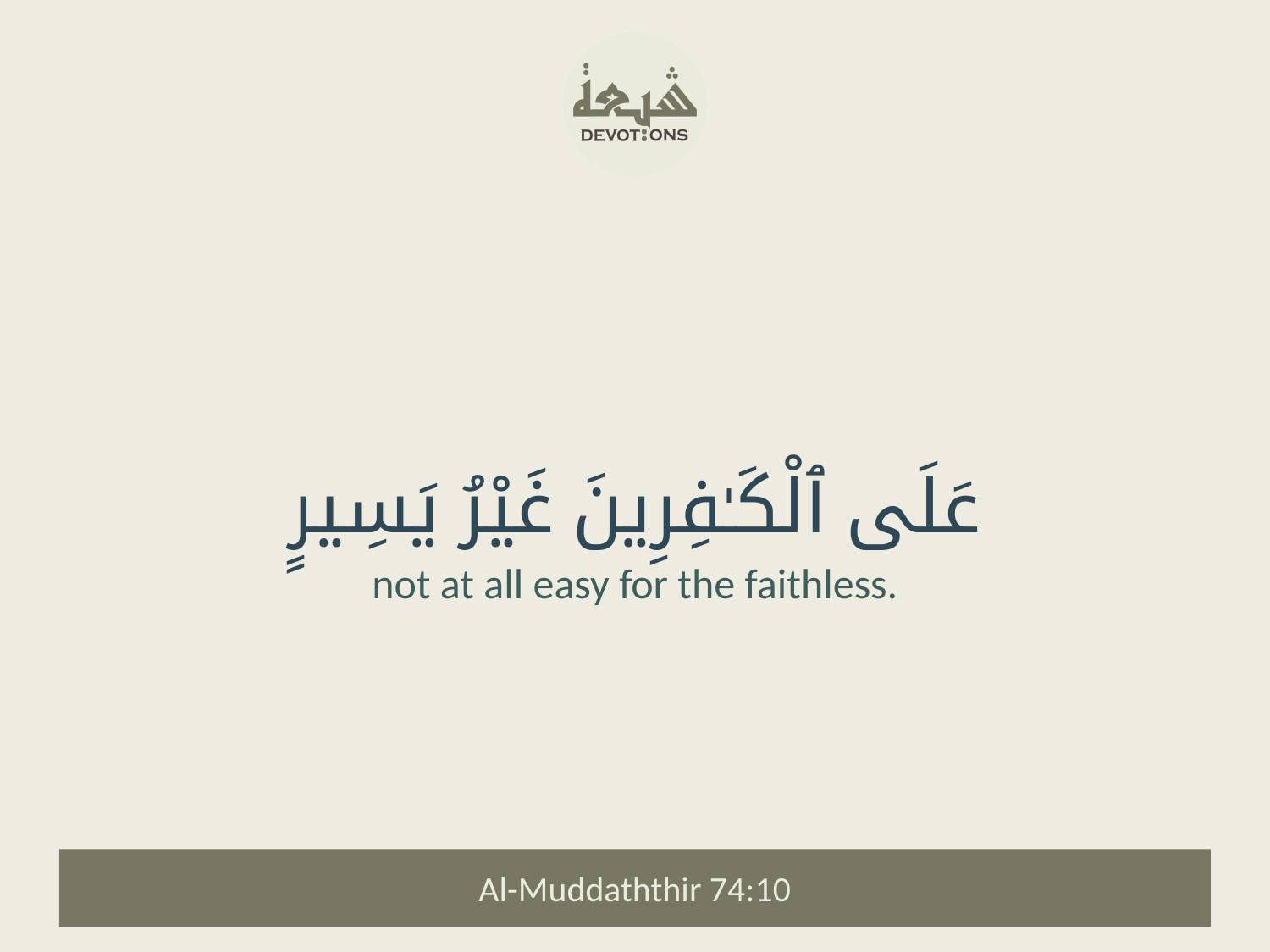

عَلَى ٱلْكَـٰفِرِينَ غَيْرُ يَسِيرٍ
not at all easy for the faithless.
Al-Muddaththir 74:10